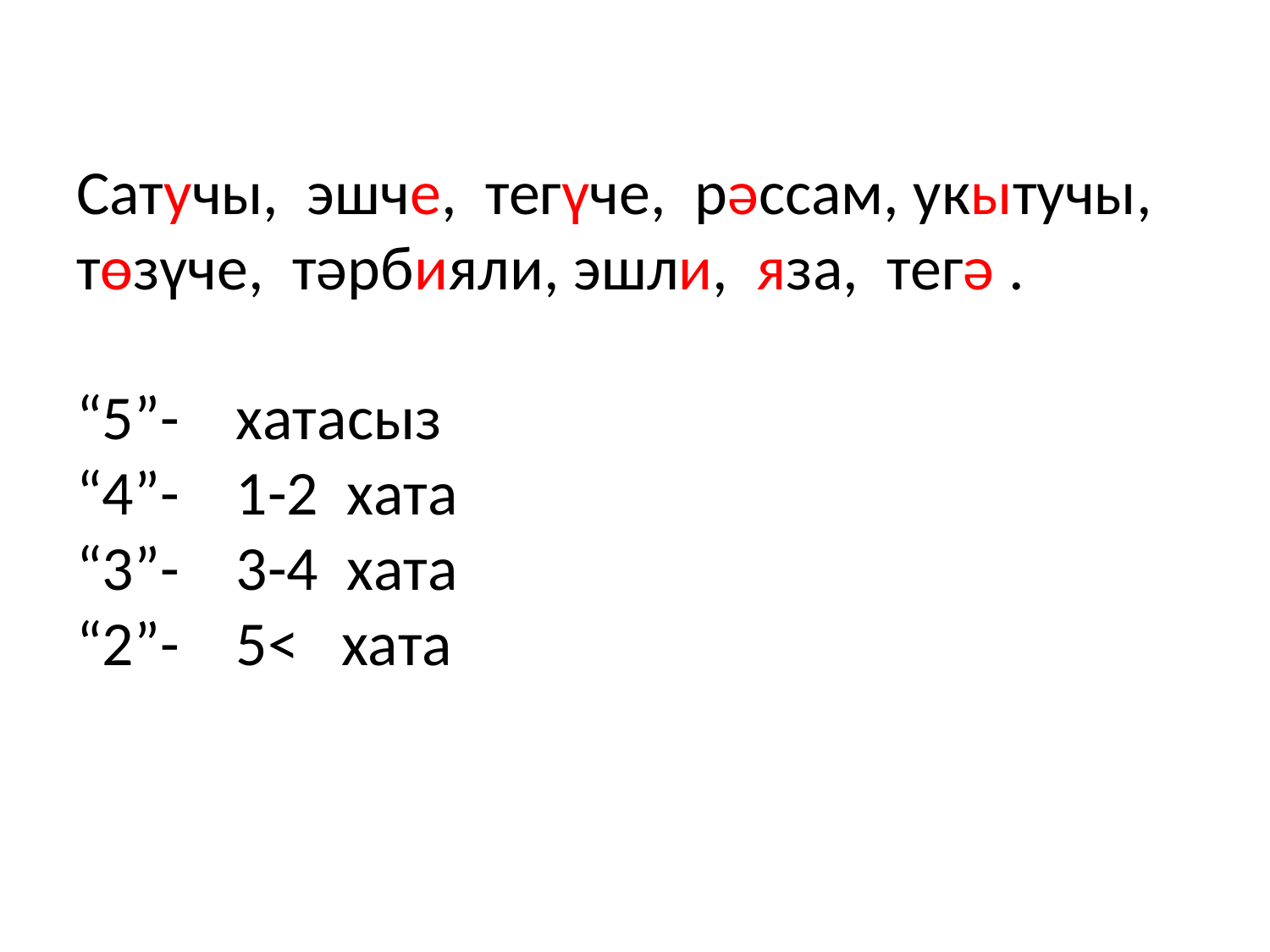

# Сатучы,  эшче,  тегүче,  рәссам, укытучы,  төзүче,  тәрбияли, эшли,  яза,  тегә . “5”-    хатасыз “4”-    1-2  хата “3”-    3-4  хата “2”-    5˂   хата